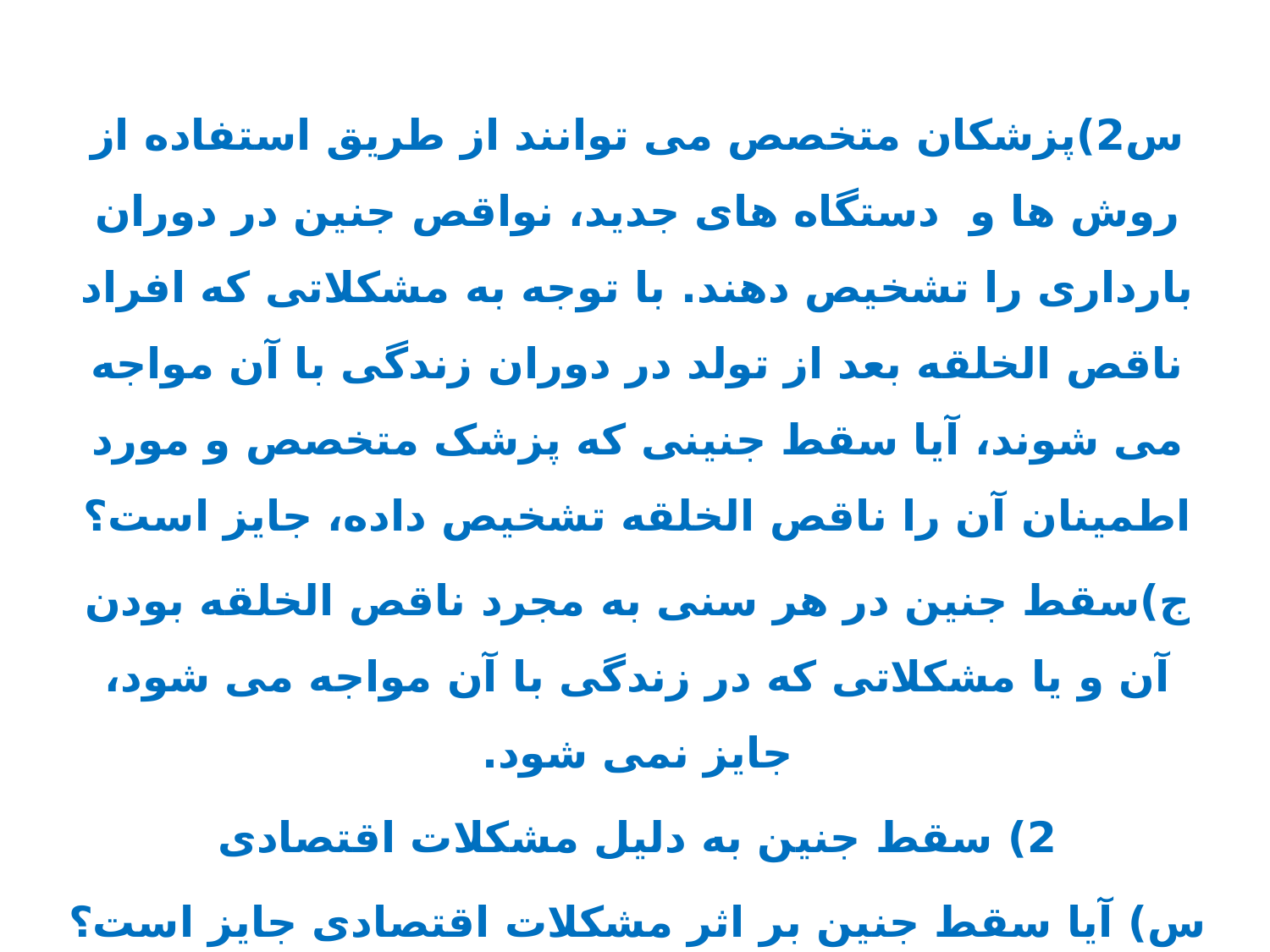

س2)پزشکان متخصص می توانند از طریق استفاده از روش ها و  دستگاه های جدید، نواقص جنین در دوران بارداری را تشخیص دهند. با توجه به مشکلاتی که افراد ناقص الخلقه بعد از تولد در دوران زندگی با آن مواجه می شوند، آیا سقط جنینی که پزشک متخصص و مورد اطمینان آن را ناقص الخلقه تشخیص داده، جایز است؟
ج)سقط جنین در هر سنی به مجرد ناقص الخلقه بودن آن و یا مشکلاتی که در زندگی با آن مواجه می شود، جایز نمی شود.
2) سقط جنین به دلیل مشکلات اقتصادی
س) آیا سقط جنین بر اثر مشکلات اقتصادی جایز است؟
ج. سقط جنین به مجرد وجود مشکلات و سختی های اقتصادی جایز نمی شود.